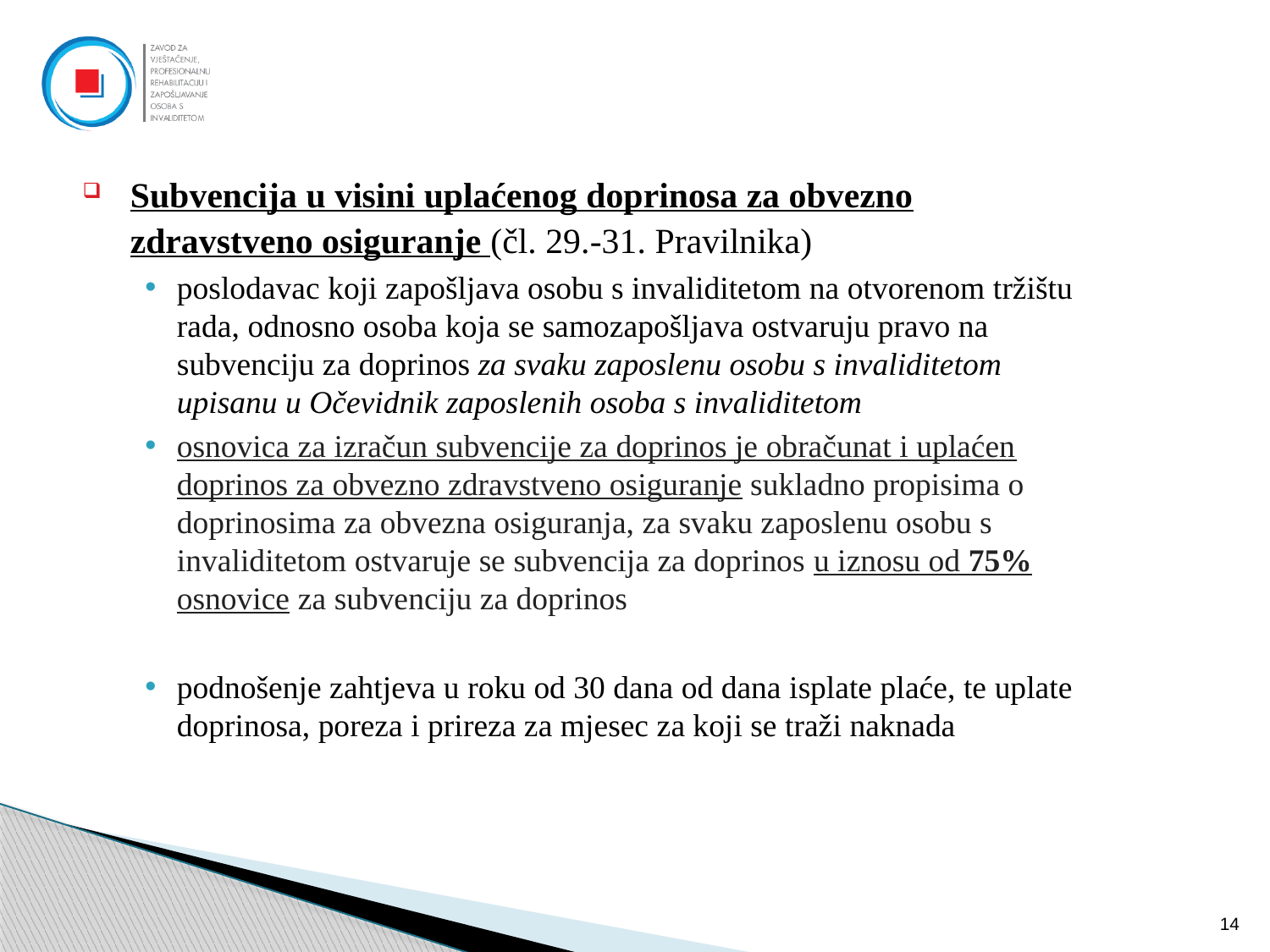

Subvencija u visini uplaćenog doprinosa za obvezno zdravstveno osiguranje (čl. 29.-31. Pravilnika)
poslodavac koji zapošljava osobu s invaliditetom na otvorenom tržištu rada, odnosno osoba koja se samozapošljava ostvaruju pravo na subvenciju za doprinos za svaku zaposlenu osobu s invaliditetom upisanu u Očevidnik zaposlenih osoba s invaliditetom
osnovica za izračun subvencije za doprinos je obračunat i uplaćen doprinos za obvezno zdravstveno osiguranje sukladno propisima o doprinosima za obvezna osiguranja, za svaku zaposlenu osobu s invaliditetom ostvaruje se subvencija za doprinos u iznosu od 75% osnovice za subvenciju za doprinos

podnošenje zahtjeva u roku od 30 dana od dana isplate plaće, te uplate doprinosa, poreza i prireza za mjesec za koji se traži naknada

14